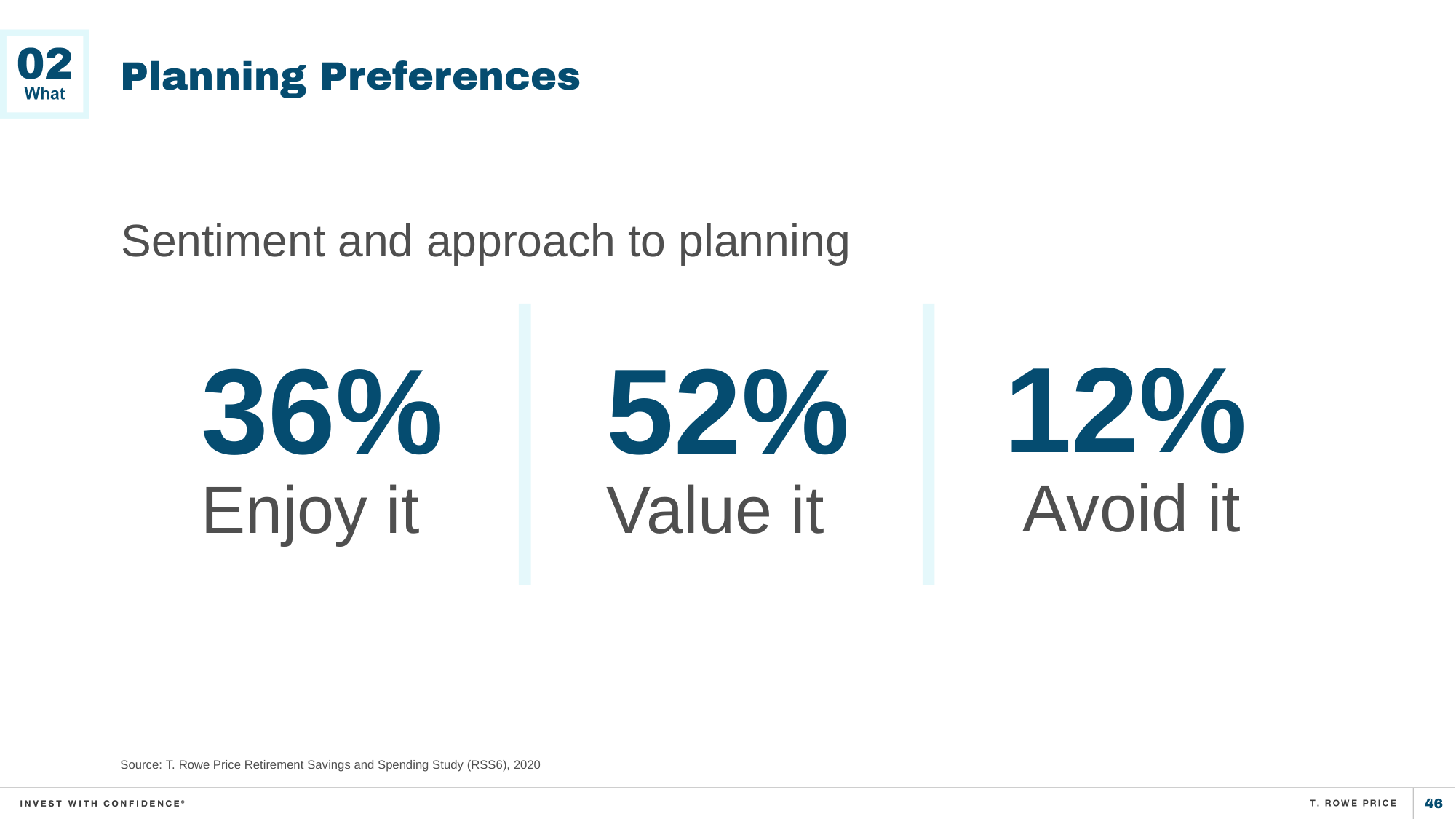

# Planning Preferences
Sentiment and approach to planning
12%
 Avoid it
36%
Enjoy it
52%
Value it
Source: T. Rowe Price Retirement Savings and Spending Study (RSS6), 2020